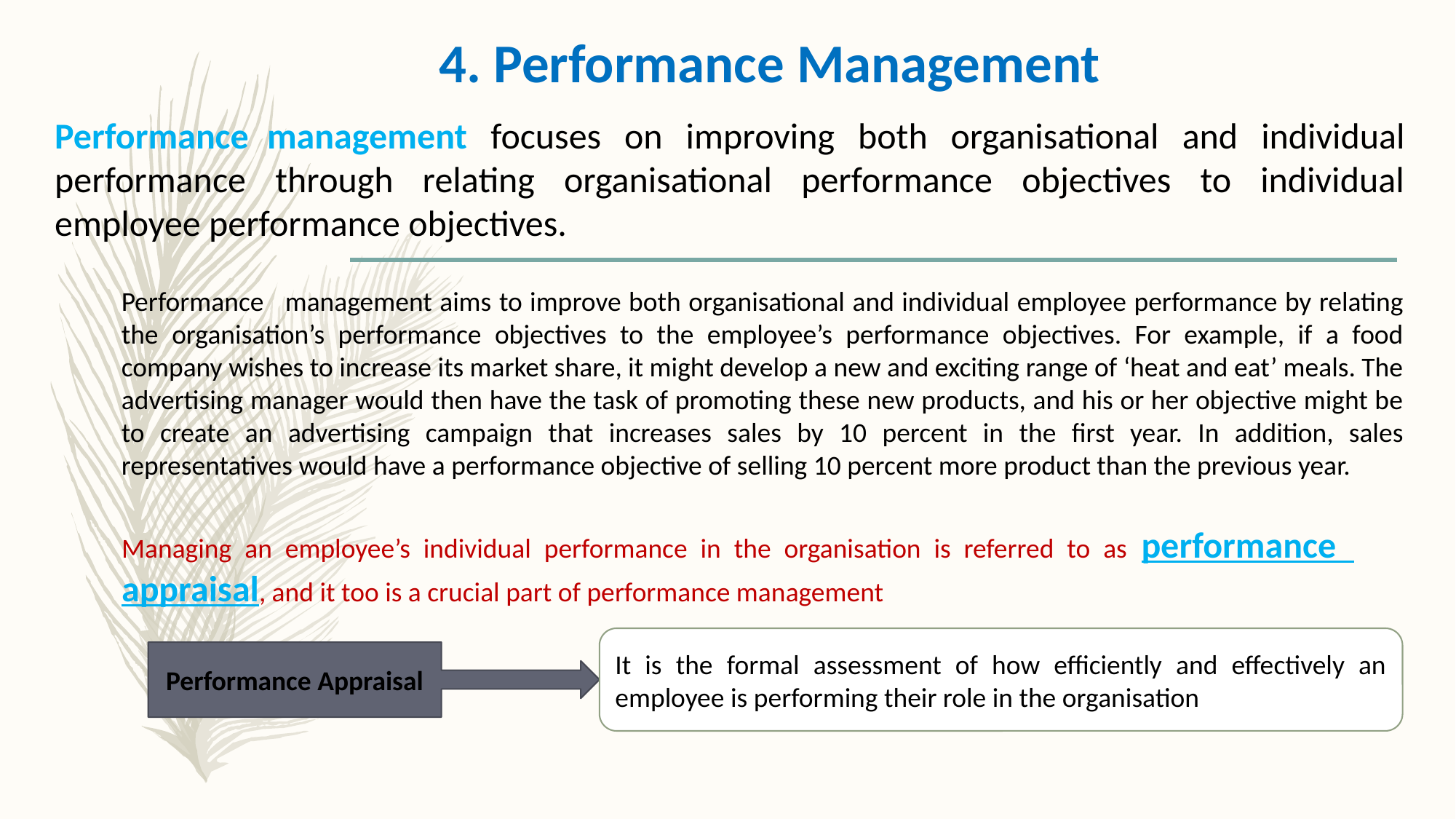

4. Performance Management

Performance management focuses on improving both organisational and individual performance through relating organisational performance objectives to individual employee performance objectives.
Performance  management aims to improve both organisational and individual employee performance by relating the organisation’s performance objectives to the employee’s performance objectives. For example, if a food company wishes to increase its market share, it might develop a new and exciting range of ‘heat and eat’ meals. The advertising manager would then have the task of promoting these new products, and his or her objective might be to create an advertising campaign that increases sales by 10 percent in the first year. In addition, sales representatives would have a performance objective of selling 10 percent more product than the previous year.
Managing an employee’s individual performance in the organisation is referred to as performance appraisal, and it too is a crucial part of performance management
It is the formal assessment of how efficiently and effectively an employee is performing their role in the organisation
Performance Appraisal